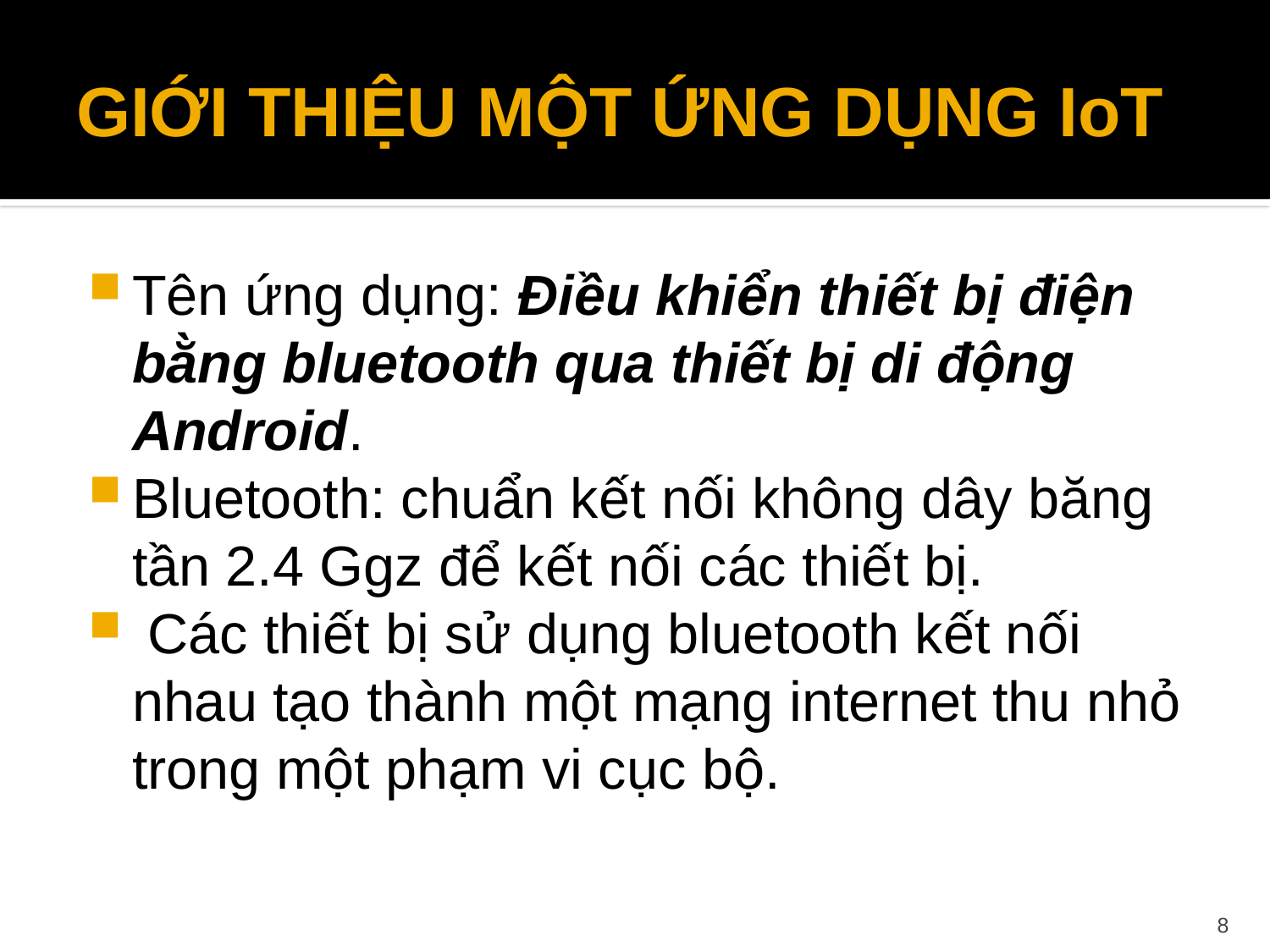

# GIỚI THIỆU MỘT ỨNG DỤNG IoT
Tên ứng dụng: Điều khiển thiết bị điện bằng bluetooth qua thiết bị di động Android.
Bluetooth: chuẩn kết nối không dây băng tần 2.4 Ggz để kết nối các thiết bị.
 Các thiết bị sử dụng bluetooth kết nối nhau tạo thành một mạng internet thu nhỏ trong một phạm vi cục bộ.
8